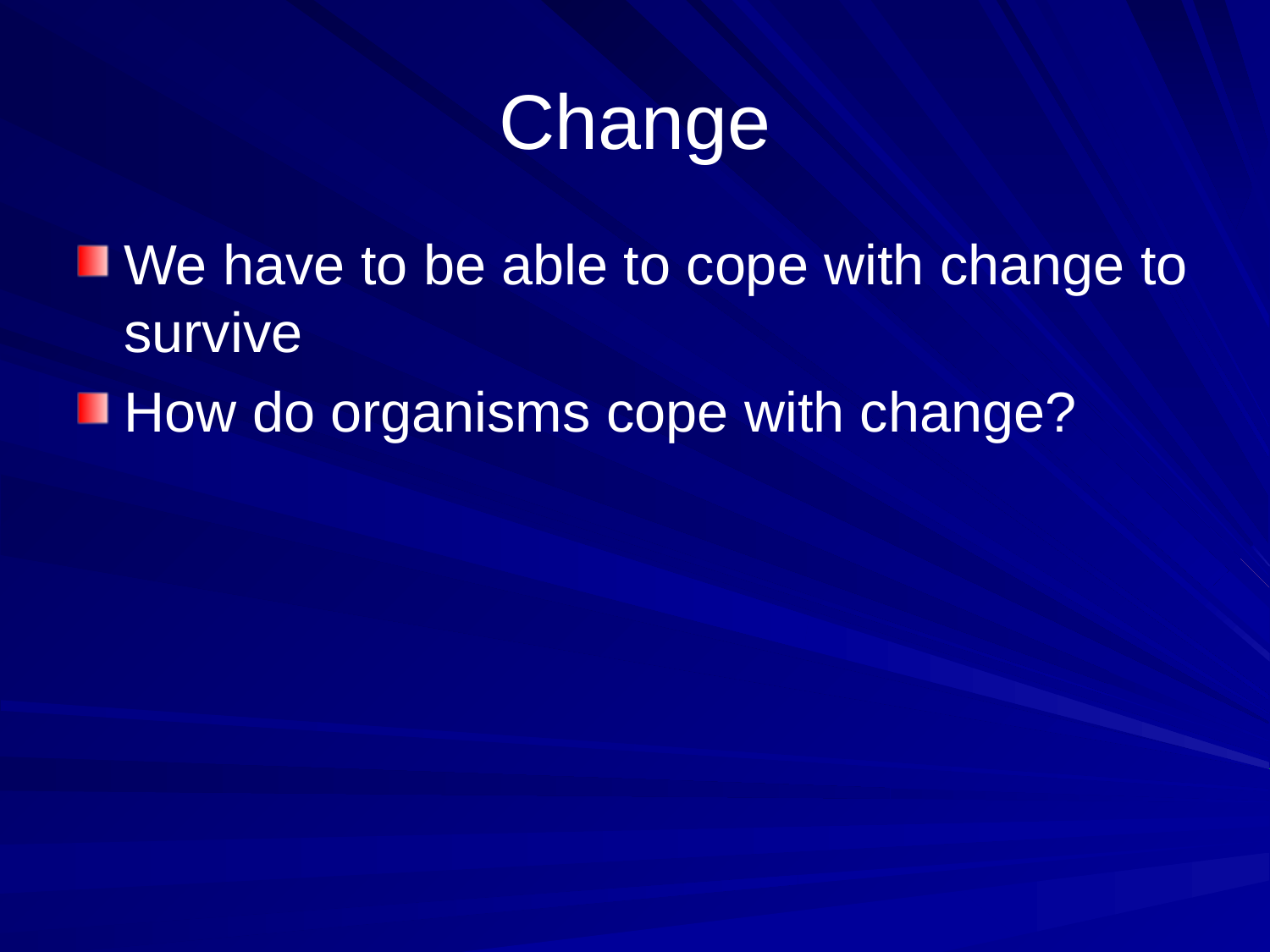

# Change
We have to be able to cope with change to survive
How do organisms cope with change?